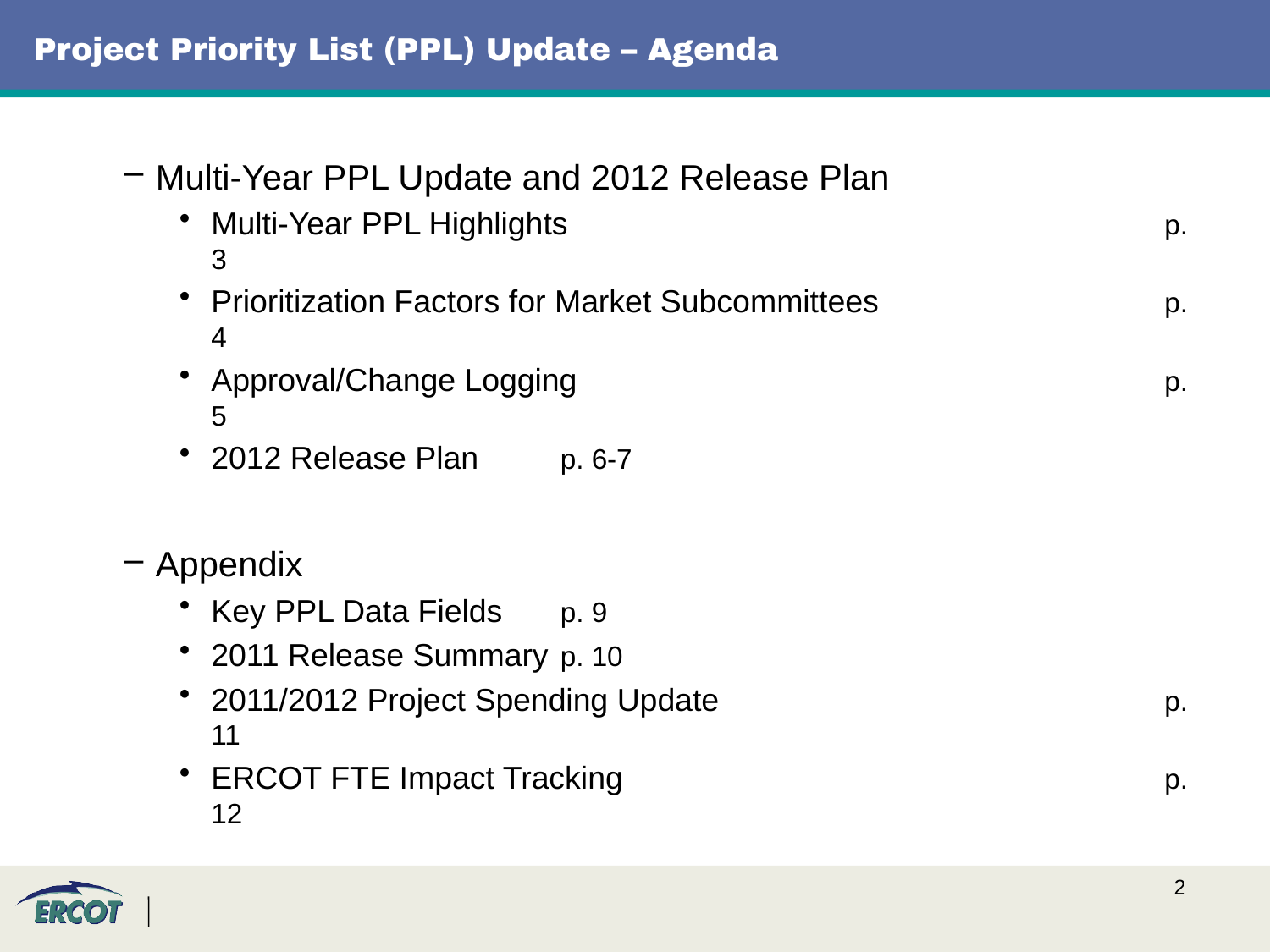

# Project Priority List (PPL) Update – Agenda
Multi-Year PPL Update and 2012 Release Plan
Multi-Year PPL Highlights	p. 3
Prioritization Factors for Market Subcommittees	p. 4
Approval/Change Logging	p. 5
2012 Release Plan	p. 6-7

Appendix
Key PPL Data Fields	p. 9
2011 Release Summary	p. 10
2011/2012 Project Spending Update	p. 11
ERCOT FTE Impact Tracking	p. 12